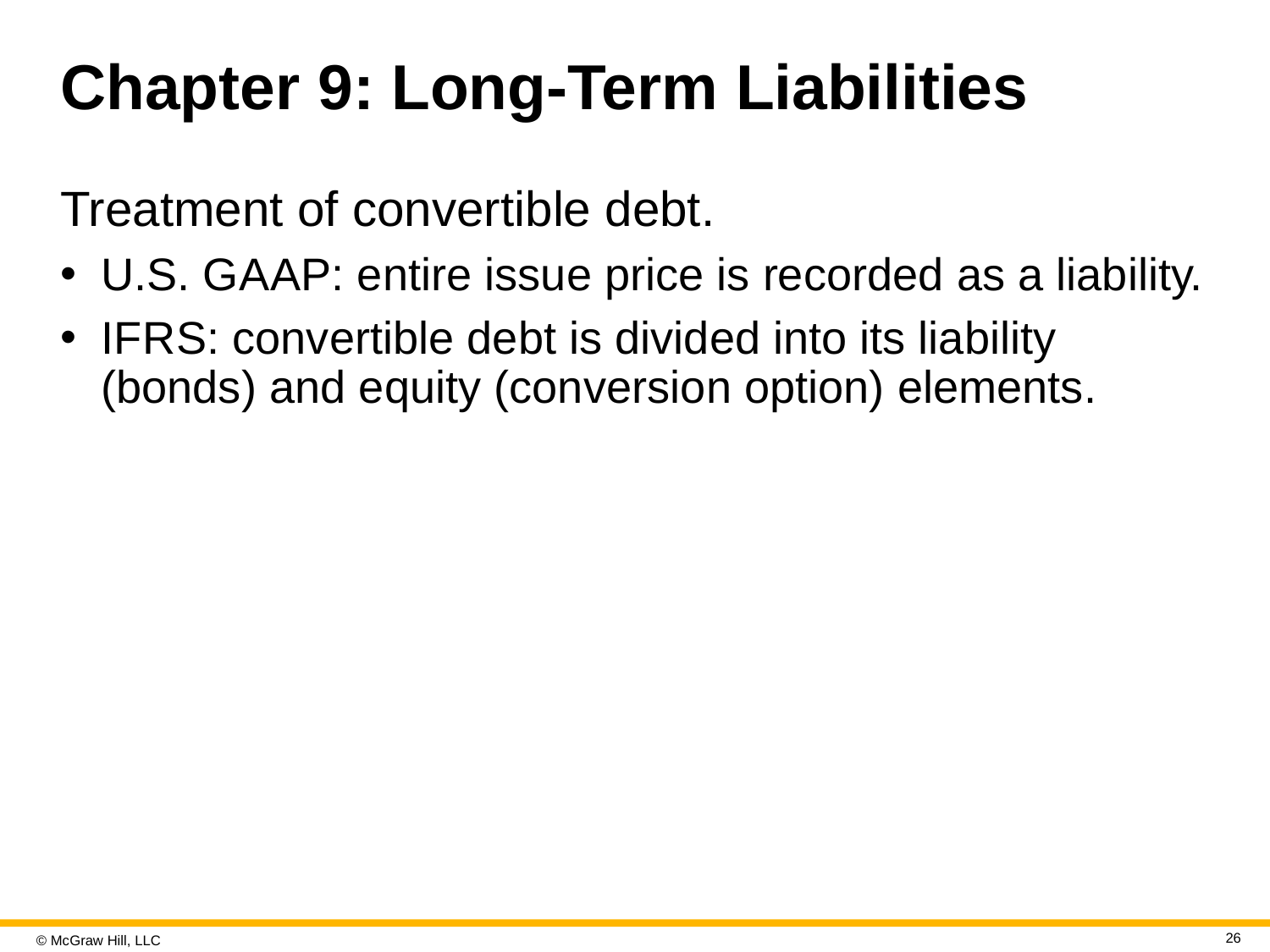

# Chapter 9: Long-Term Liabilities
Treatment of convertible debt.
U.S. G A A P: entire issue price is recorded as a liability.
I F R S: convertible debt is divided into its liability (bonds) and equity (conversion option) elements.
26